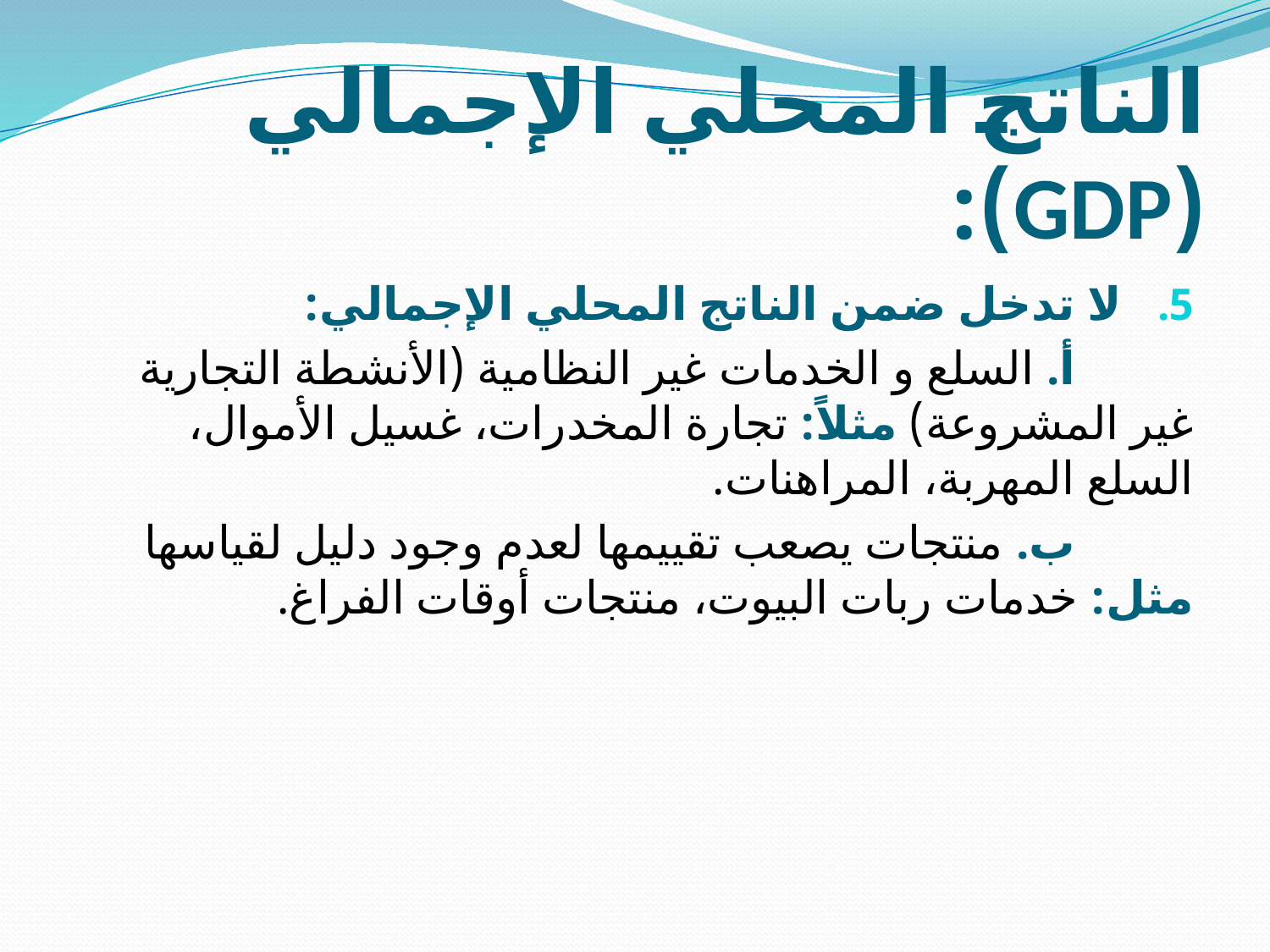

# الناتج المحلي الإجمالي (GDP):
لا تدخل ضمن الناتج المحلي الإجمالي:
          أ. السلع و الخدمات غير النظامية (الأنشطة التجارية غير المشروعة) مثلاً: تجارة المخدرات، غسيل الأموال، السلع المهربة، المراهنات.
          ب. منتجات يصعب تقييمها لعدم وجود دليل لقياسها مثل: خدمات ربات البيوت، منتجات أوقات الفراغ.